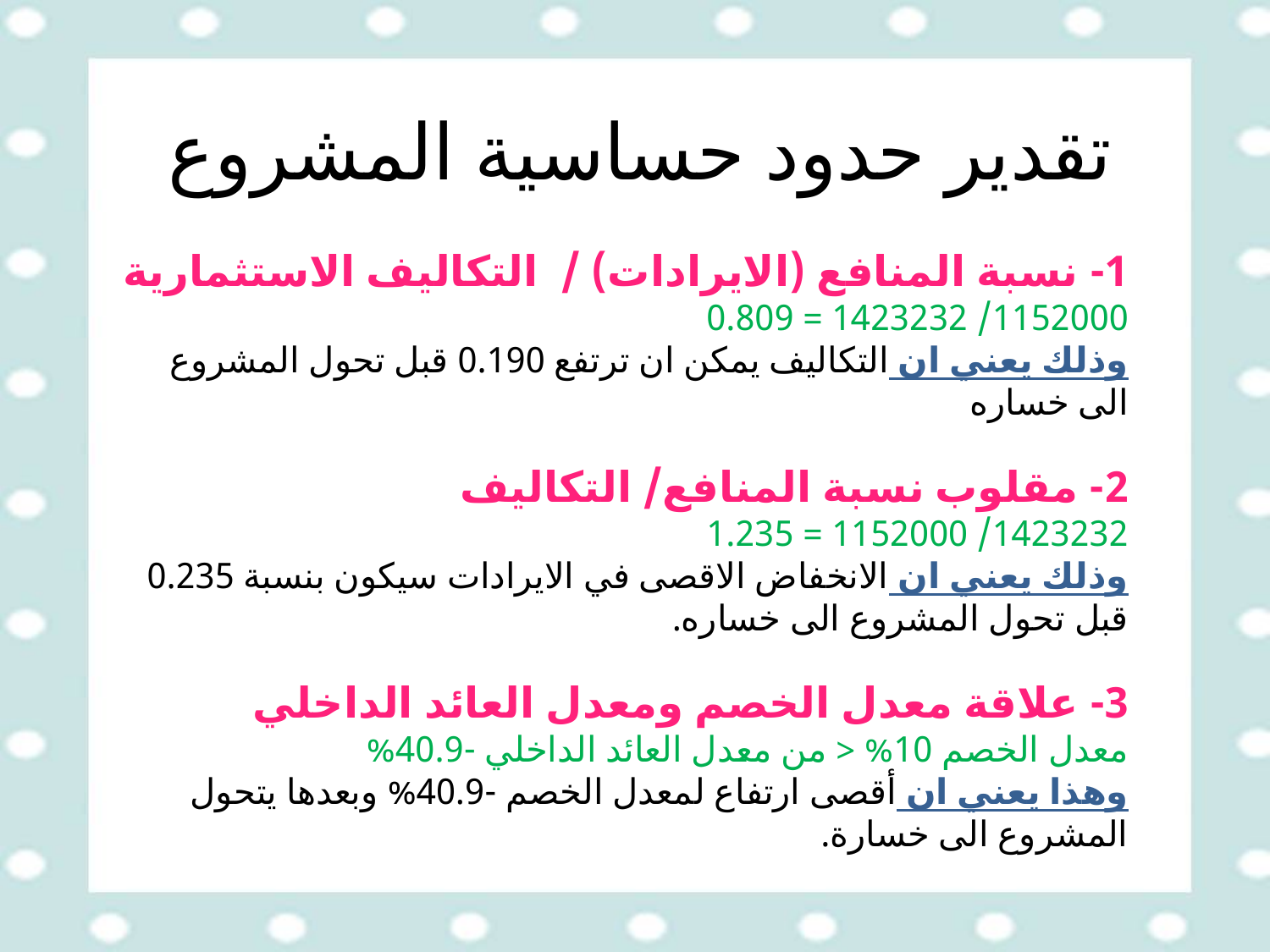

# تقدير حدود حساسية المشروع
1- نسبة المنافع (الايرادات) /  التكاليف الاستثمارية
1152000/ 1423232 = 0.809
وذلك يعني ان التكاليف يمكن ان ترتفع 0.190 قبل تحول المشروع الى خساره

2- مقلوب نسبة المنافع/ التكاليف
1423232/ 1152000 = 1.235
وذلك يعني ان الانخفاض الاقصى في الايرادات سيكون بنسبة 0.235 قبل تحول المشروع الى خساره.

3- علاقة معدل الخصم ومعدل العائد الداخلي
معدل الخصم 10% < من معدل العائد الداخلي -40.9%
وهذا يعني ان أقصى ارتفاع لمعدل الخصم -40.9% وبعدها يتحول المشروع الى خسارة.